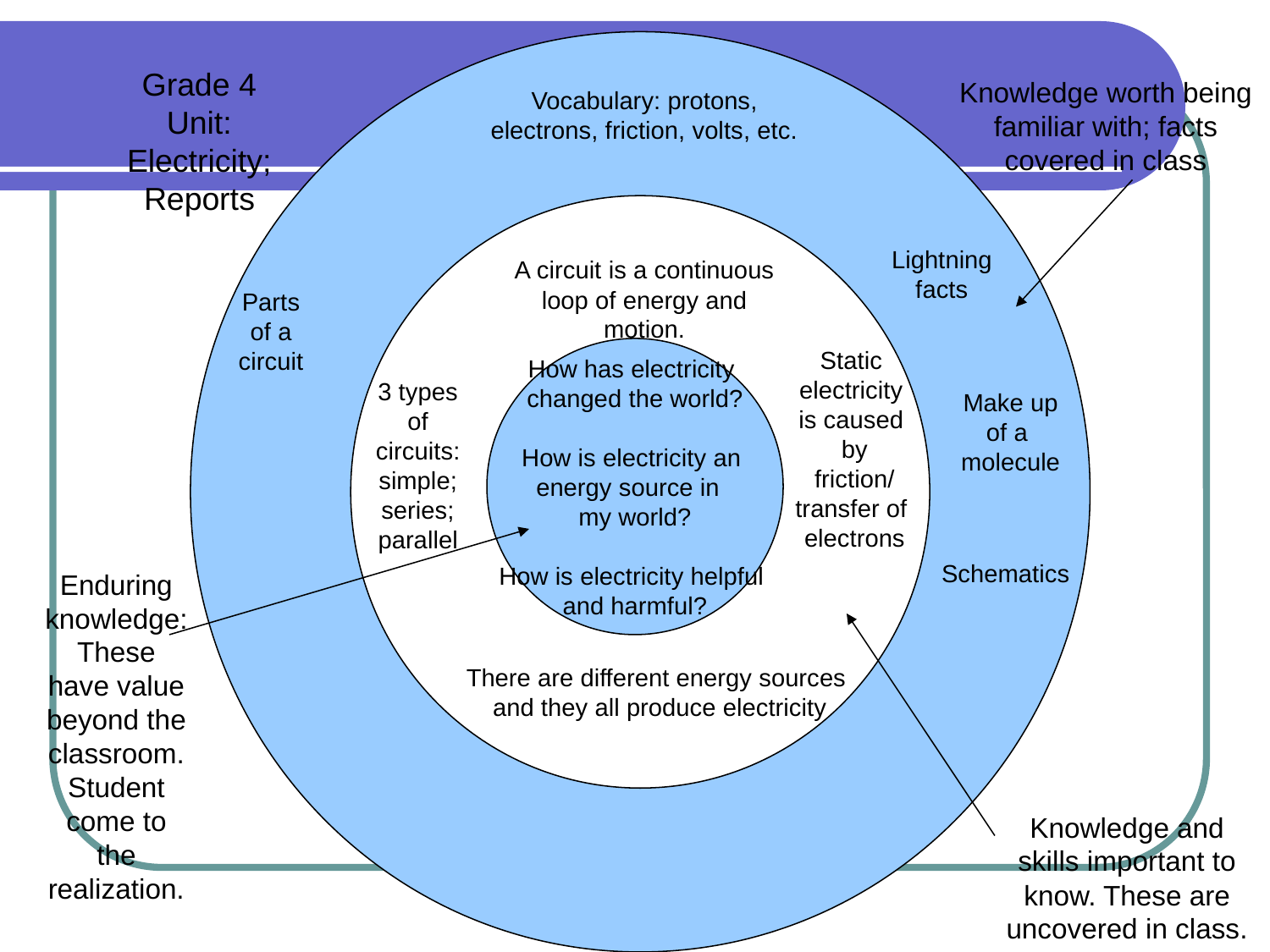

Grade 4
Unit:
Electricity;
Reports
Knowledge worth being familiar with; facts covered in class
Vocabulary: protons, electrons, friction, volts, etc.

Lightning facts

A circuit is a continuous loop of energy and motion.

Parts of a circuit

How has electricity
changed the world?

How is electricity an
energy source in
my world?

How is electricity helpful
and harmful?
Static
electricity
is caused
by
friction/
transfer of
electrons
3 types of circuits: simple;
series;
parallel
Make up of a
molecule

Schematics
Enduring knowledge:
These have value beyond the classroom.
Student come to the realization.

There are different energy sources
and they all produce electricity
Knowledge and skills important to know. These are uncovered in class.